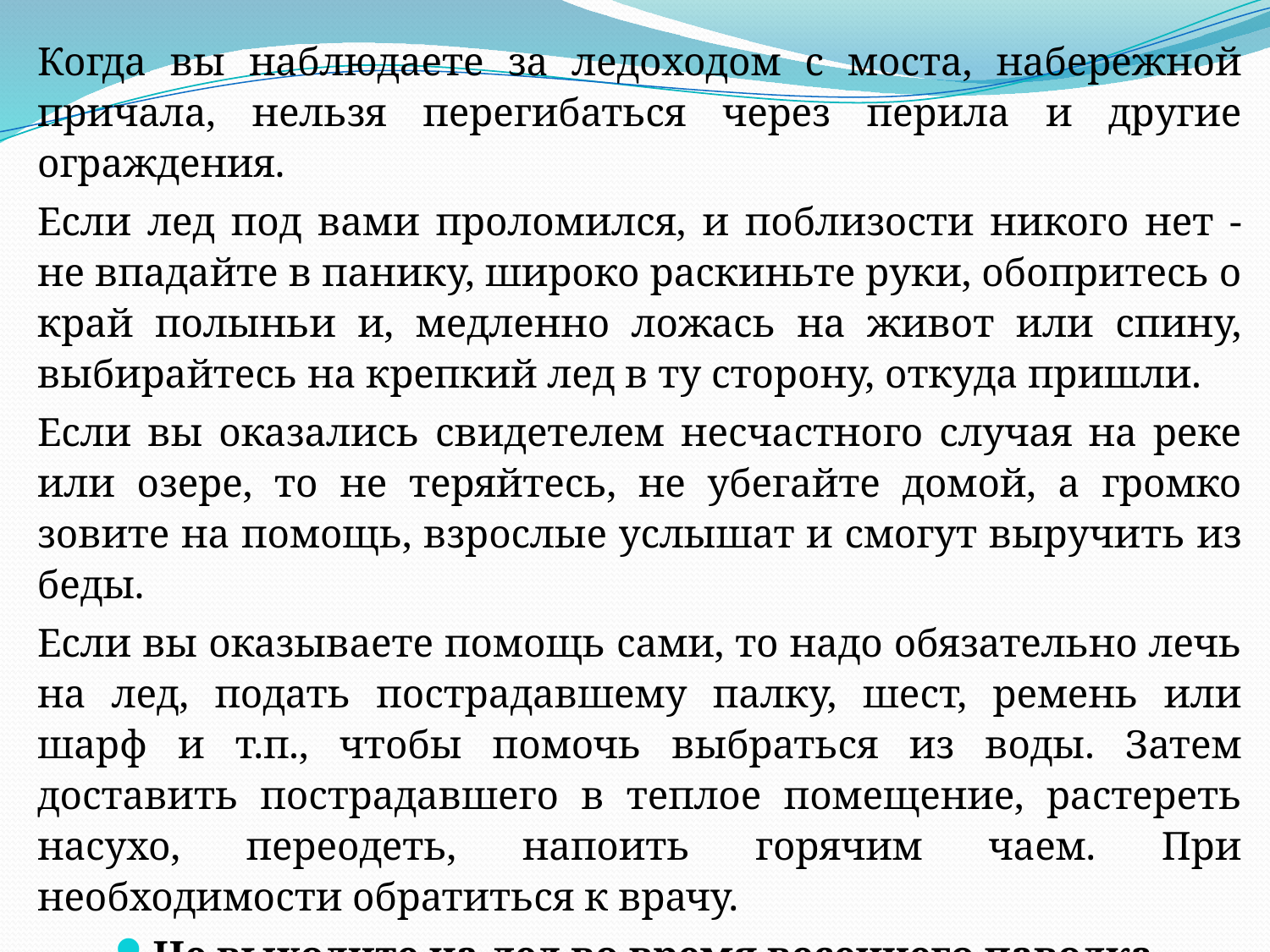

Когда вы наблюдаете за ледоходом с моста, набережной причала, нельзя перегибаться через перила и другие ограждения.
Если лед под вами проломился, и поблизости никого нет - не впадайте в панику, широко раскиньте руки, обопритесь о край полыньи и, медленно ложась на живот или спину, выбирайтесь на крепкий лед в ту сторону, откуда пришли.
Если вы оказались свидетелем несчастного случая на реке или озере, то не теряйтесь, не убегайте домой, а громко зовите на помощь, взрослые услышат и смогут выручить из беды.
Если вы оказываете помощь сами, то надо обязательно лечь на лед, подать пострадавшему палку, шест, ремень или шарф и т.п., чтобы помочь выбраться из воды. Затем доставить пострадавшего в теплое помещение, растереть насухо, переодеть, напоить горячим чаем. При необходимости обратиться к врачу.
Не выходите на лед во время весеннего паводка.
Не подвергайте свою жизнь опасности
#